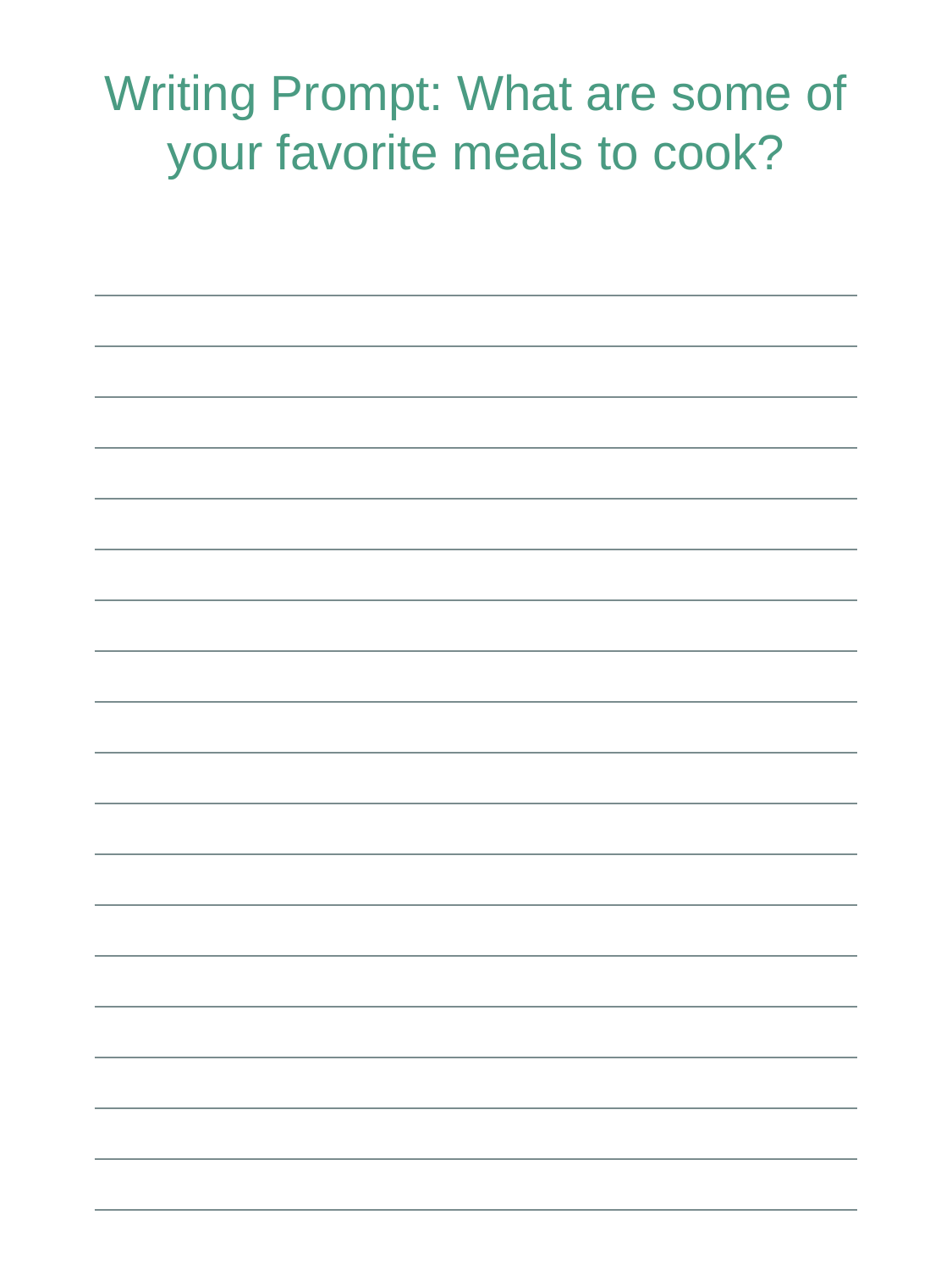

Writing Prompt: What are some of your favorite meals to cook?
|  |
| --- |
|  |
|  |
|  |
|  |
|  |
|  |
|  |
|  |
|  |
|  |
|  |
|  |
|  |
|  |
|  |
|  |
|  |